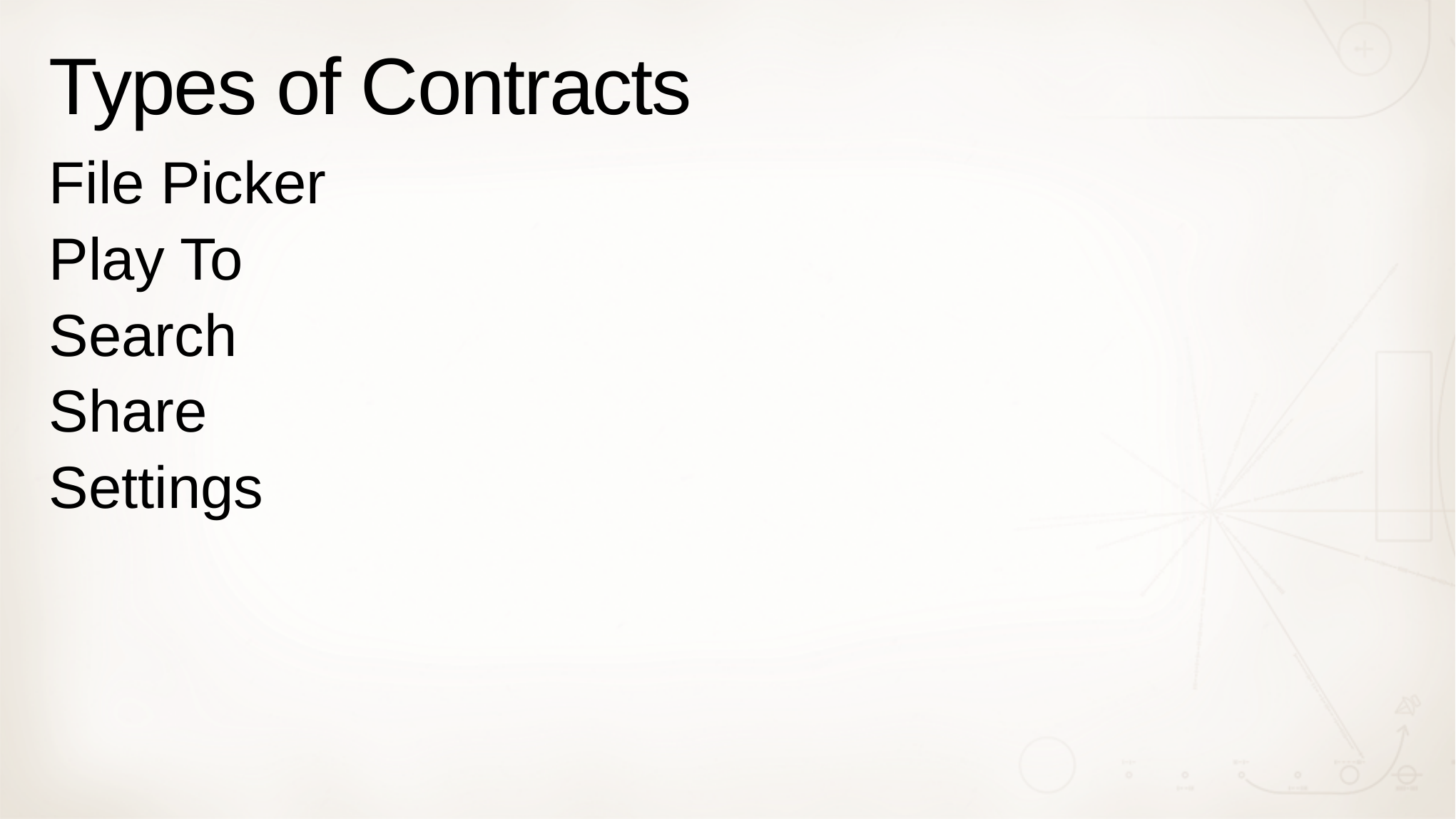

# Types of Contracts
File Picker
Play To
Search
Share
Settings